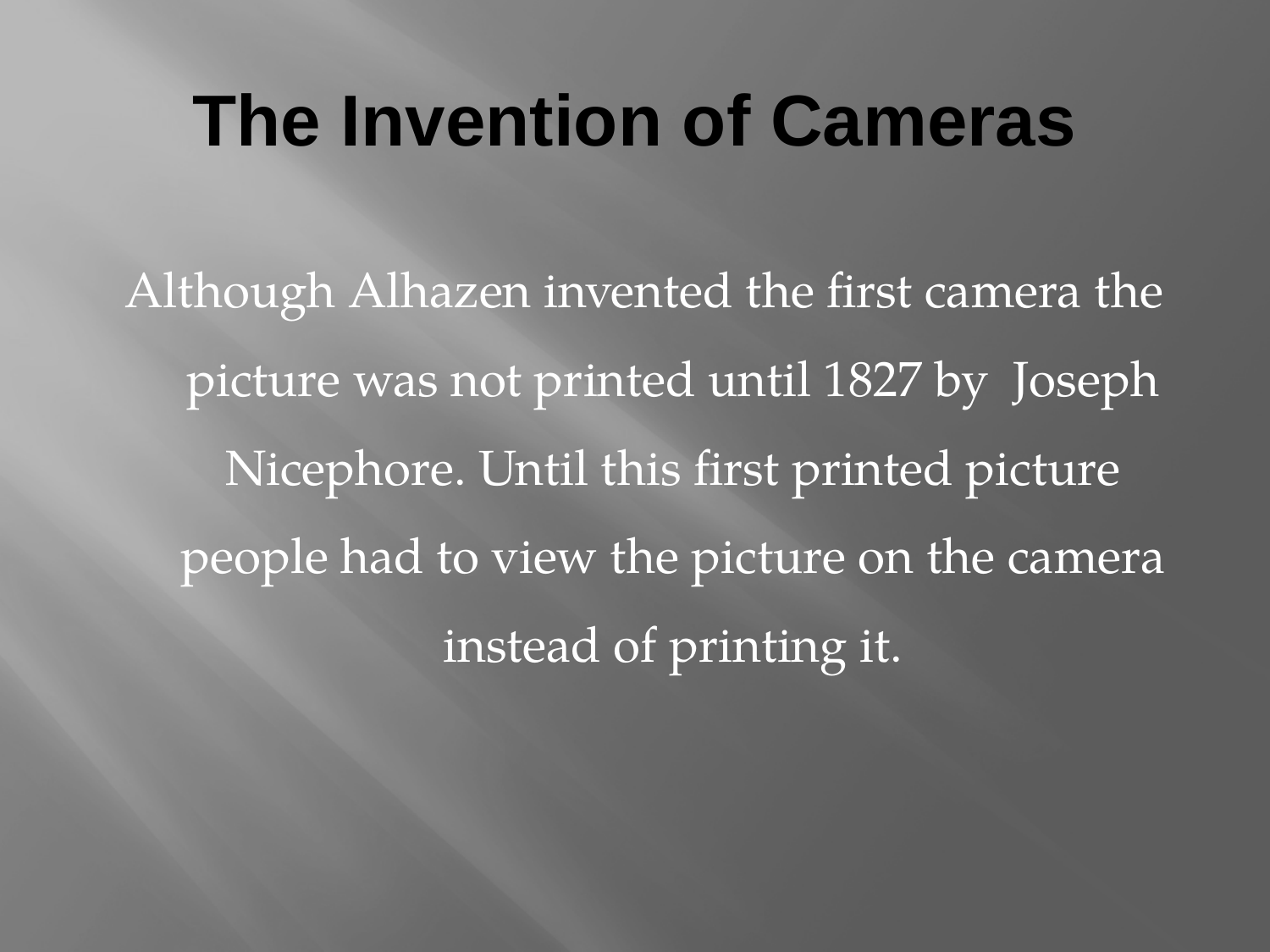

# The Invention of Cameras
Although Alhazen invented the first camera the picture was not printed until 1827 by  Joseph Nicephore. Until this first printed picture people had to view the picture on the camera instead of printing it.